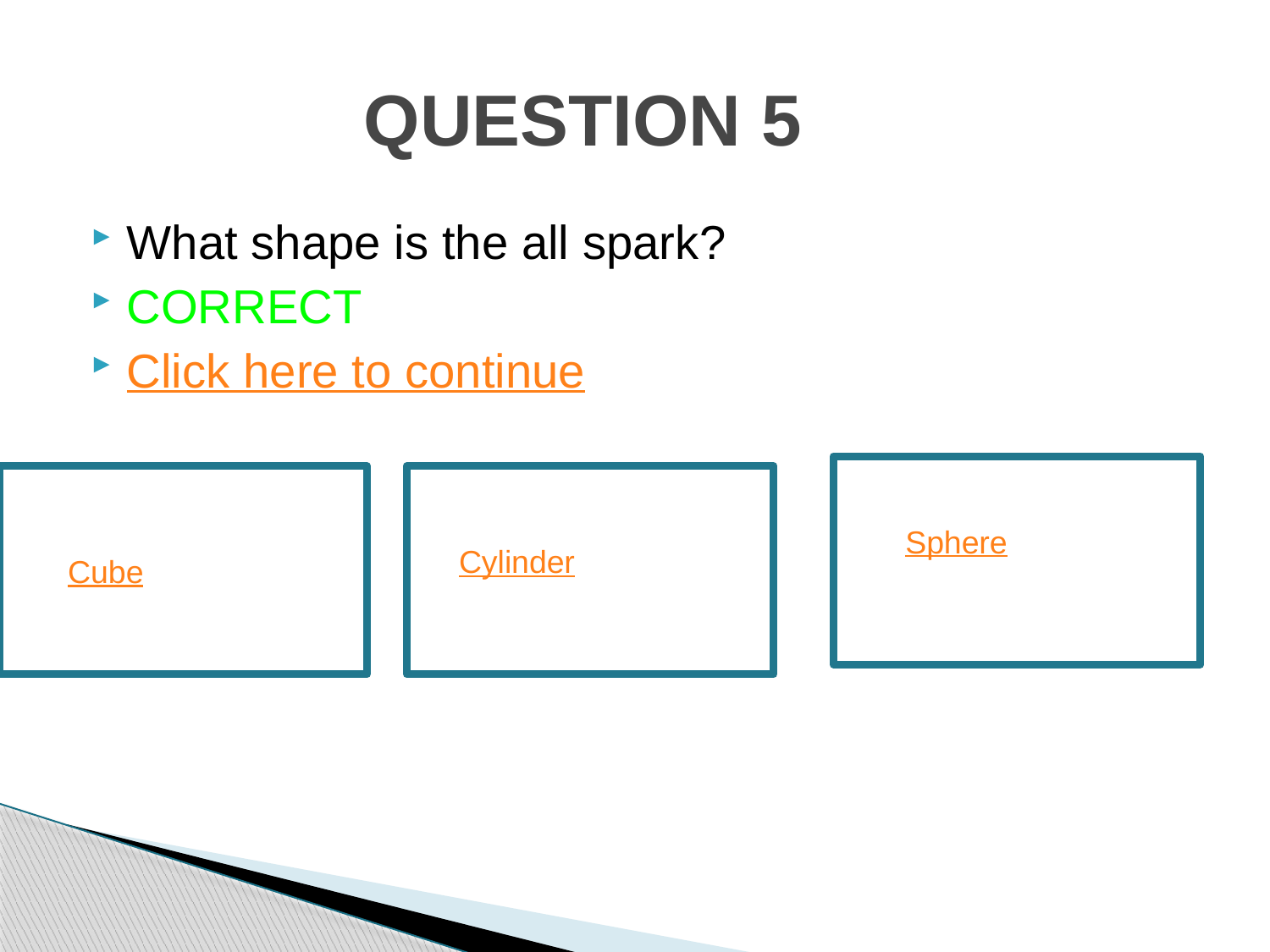

# QUESTION 5
What shape is the all spark?
CORRECT
Click here to continue

Sphere

    Cube

Cylinder